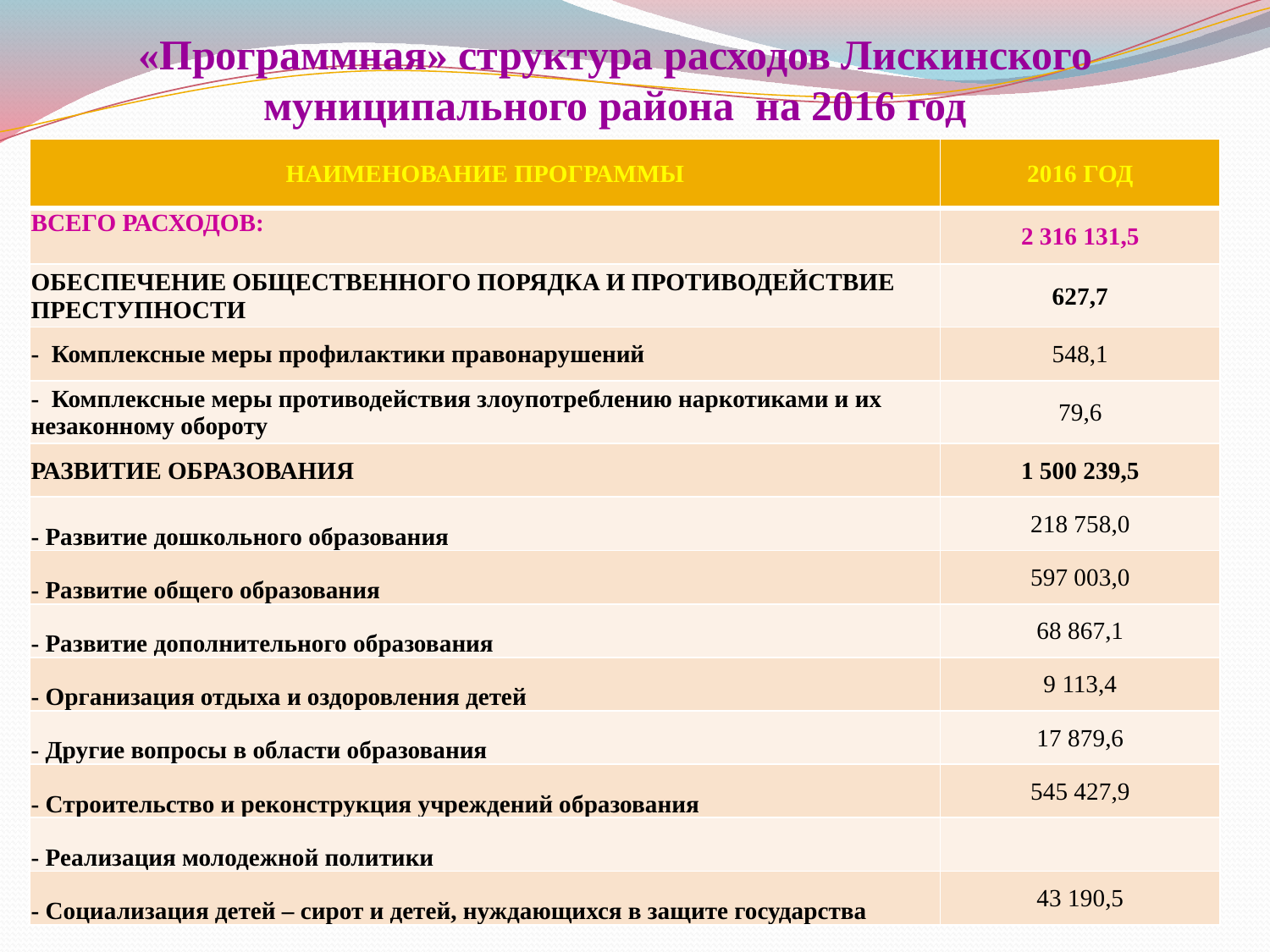

# «Программная» структура расходов Лискинского муниципального района  на 2016 год
| НАИМЕНОВАНИЕ ПРОГРАММЫ | 2016 ГОД |
| --- | --- |
| ВСЕГО РАСХОДОВ: | 2 316 131,5 |
| ОБЕСПЕЧЕНИЕ ОБЩЕСТВЕННОГО ПОРЯДКА И ПРОТИВОДЕЙСТВИЕ ПРЕСТУПНОСТИ | 627,7 |
| - Комплексные меры профилактики правонарушений | 548,1 |
| - Комплексные меры противодействия злоупотреблению наркотиками и их незаконному обороту | 79,6 |
| РАЗВИТИЕ ОБРАЗОВАНИЯ | 1 500 239,5 |
| - Развитие дошкольного образования | 218 758,0 |
| - Развитие общего образования | 597 003,0 |
| - Развитие дополнительного образования | 68 867,1 |
| - Организация отдыха и оздоровления детей | 9 113,4 |
| - Другие вопросы в области образования | 17 879,6 |
| - Строительство и реконструкция учреждений образования | 545 427,9 |
| - Реализация молодежной политики |  |
| - Социализация детей – сирот и детей, нуждающихся в защите государства | 43 190,5 |